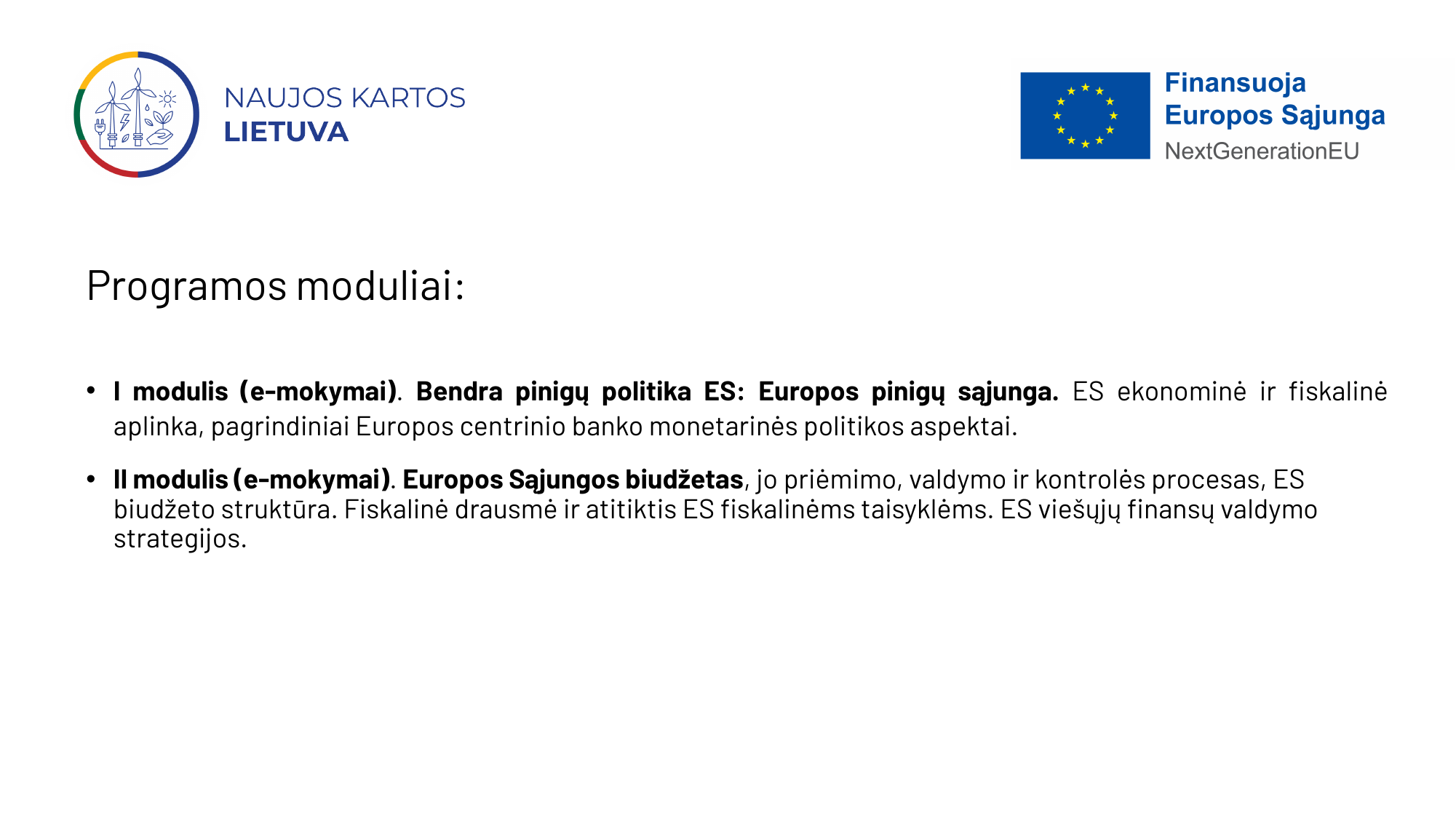

# Programos moduliai:
I modulis (e-mokymai). Bendra pinigų politika ES: Europos pinigų sąjunga. ES ekonominė ir fiskalinė aplinka, pagrindiniai Europos centrinio banko monetarinės politikos aspektai.
II modulis (e-mokymai). Europos Sąjungos biudžetas, jo priėmimo, valdymo ir kontrolės procesas, ES biudžeto struktūra. Fiskalinė drausmė ir atitiktis ES fiskalinėms taisyklėms. ES viešųjų finansų valdymo strategijos.